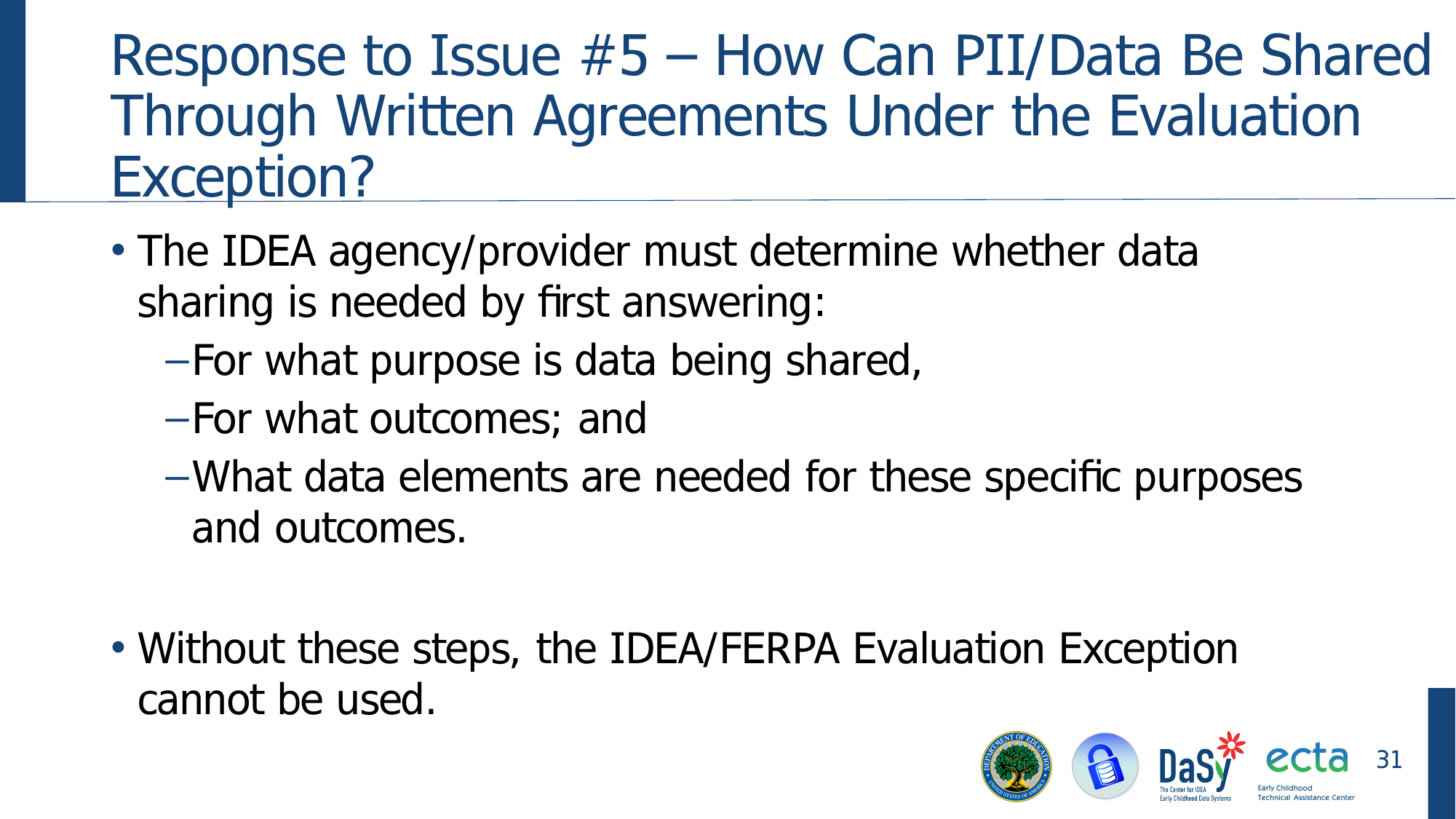

# Response to Issue #5 – How Can PII/Data Be Shared Through Written Agreements Under the Evaluation Exception?
The IDEA agency/provider must determine whether data sharing is needed by first answering:
For what purpose is data being shared,
For what outcomes; and
What data elements are needed for these specific purposes and outcomes.
Without these steps, the IDEA/FERPA Evaluation Exception cannot be used.